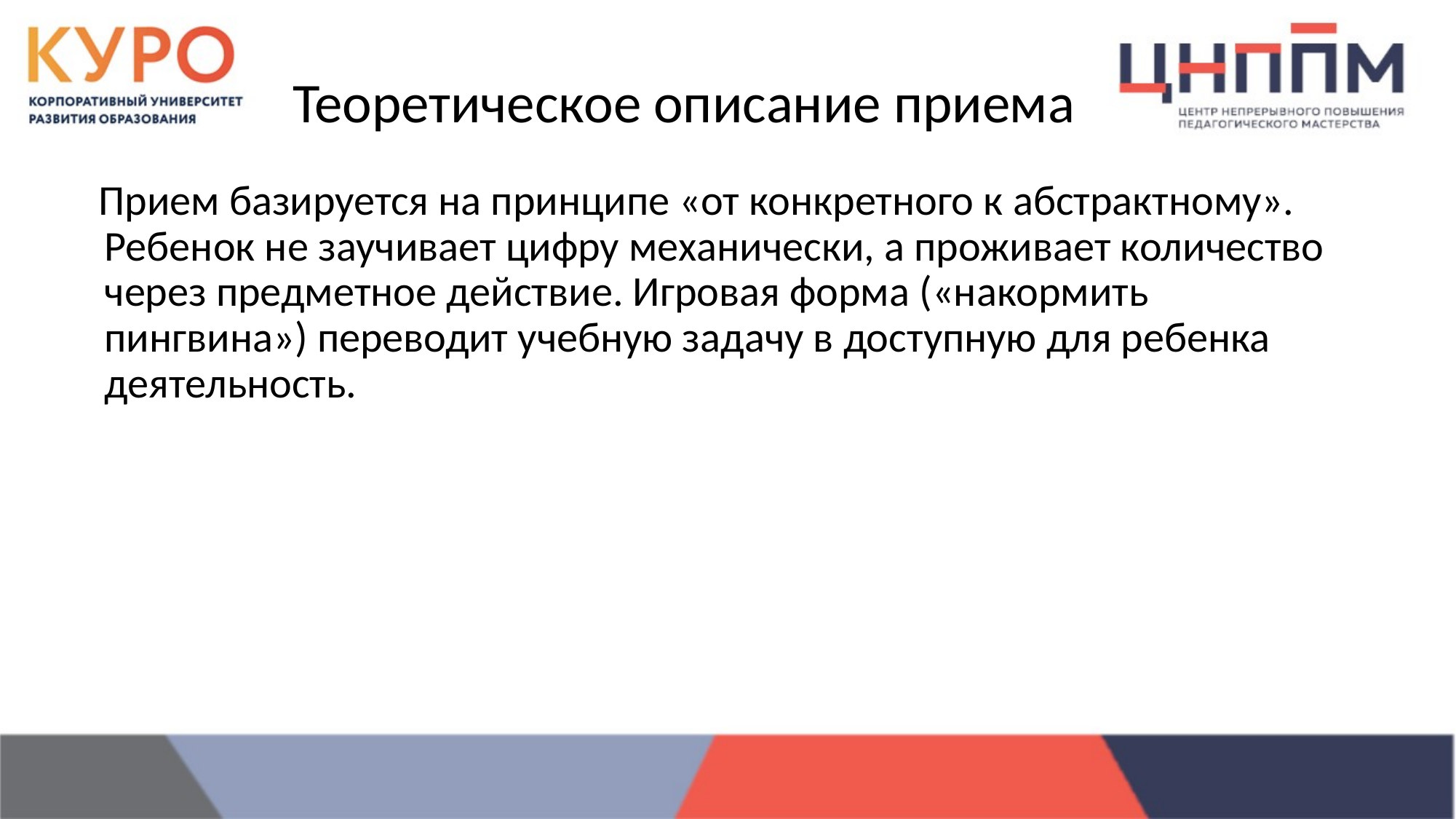

# Теоретическое описание приема
Прием базируется на принципе «от конкретного к абстрактному». Ребенок не заучивает цифру механически, а проживает количество через предметное действие. Игровая форма («накормить пингвина») переводит учебную задачу в доступную для ребенка деятельность.